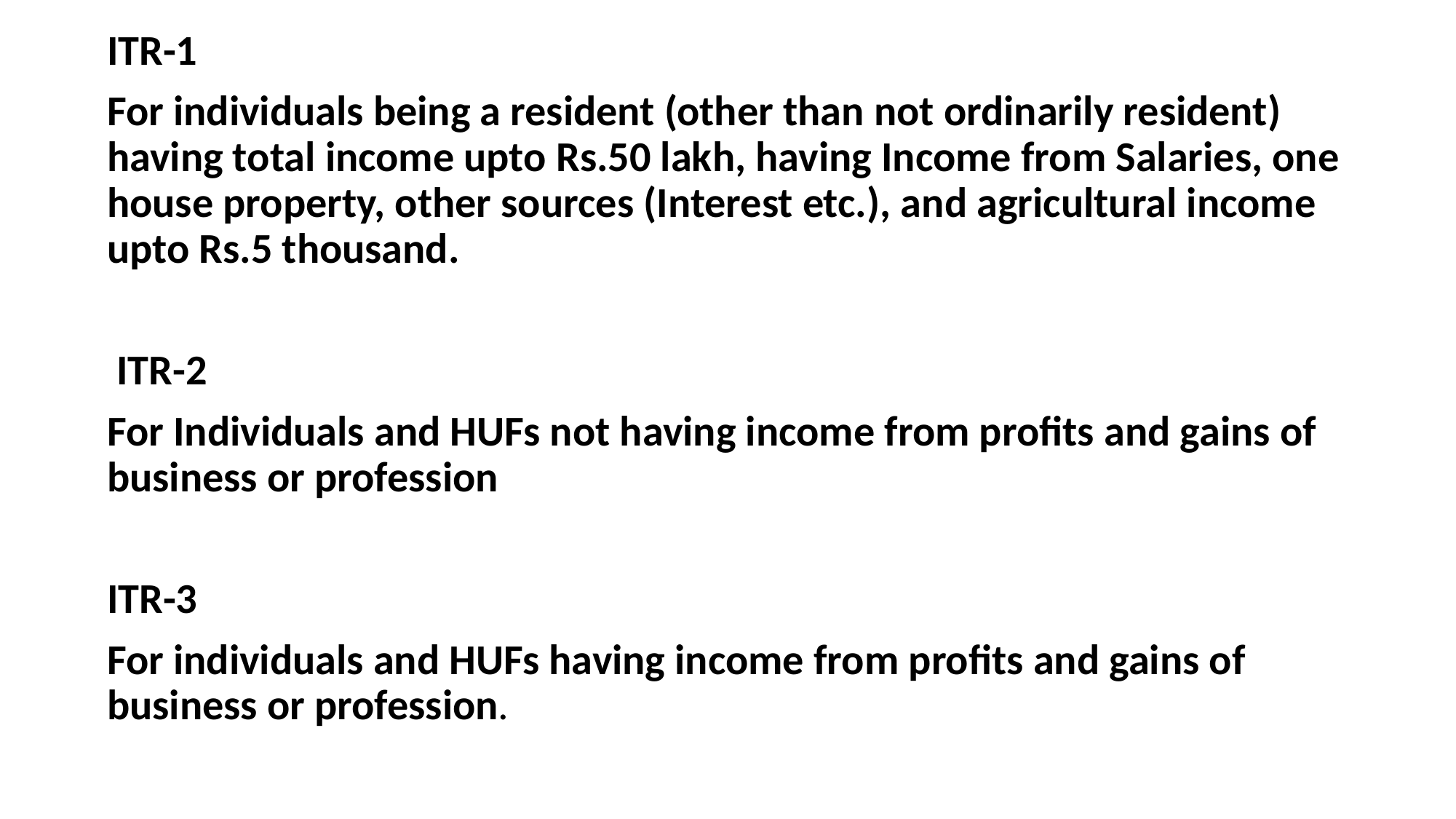

ITR-1
For individuals being a resident (other than not ordinarily resident)   having total income upto Rs.50 lakh, having Income from Salaries, one house property, other sources (Interest etc.), and agricultural income upto Rs.5 thousand.

 ITR-2
For Individuals and HUFs not having income from profits and gains of business or profession

ITR-3
For individuals and HUFs having income from profits and gains of business or profession.